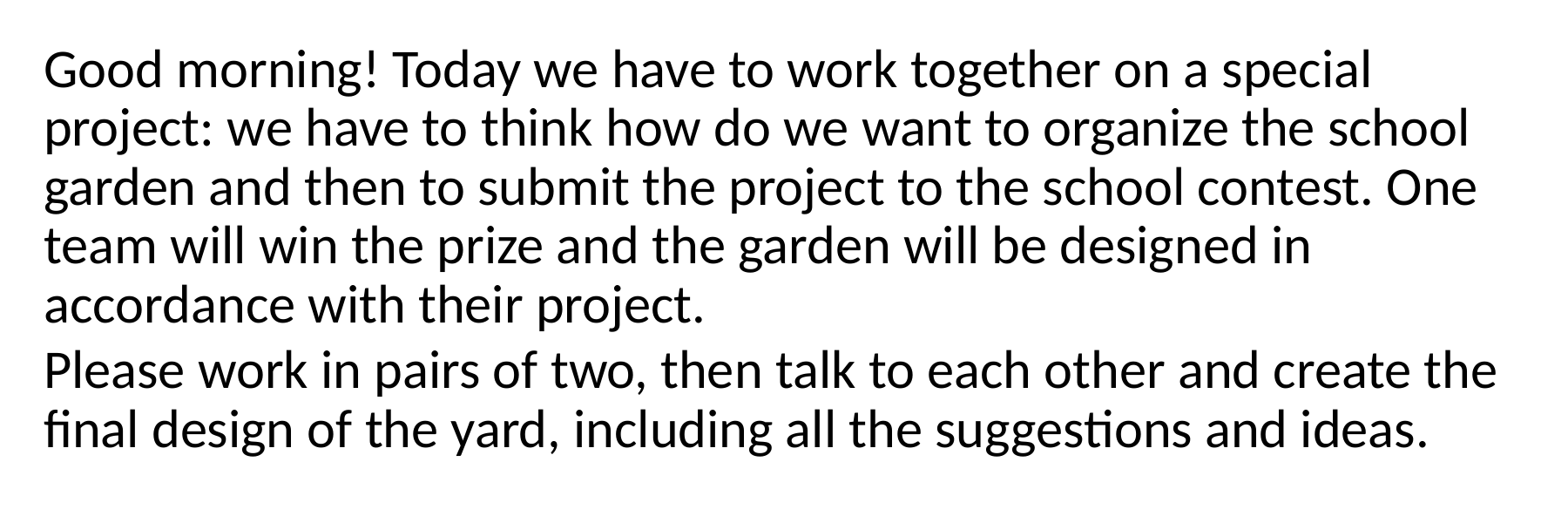

Good morning! Today we have to work together on a special project: we have to think how do we want to organize the school garden and then to submit the project to the school contest. One team will win the prize and the garden will be designed in accordance with their project.
Please work in pairs of two, then talk to each other and create the final design of the yard, including all the suggestions and ideas.